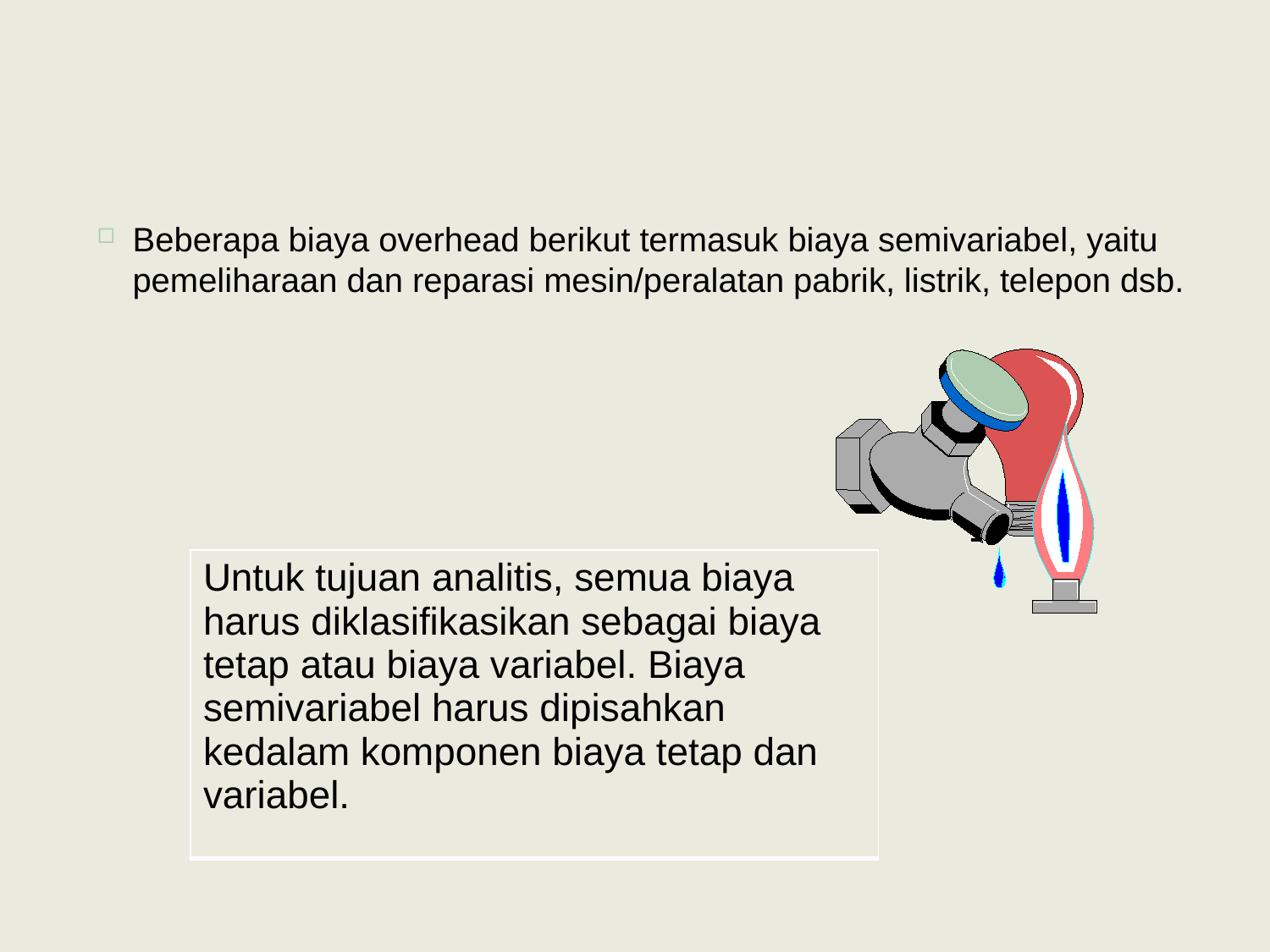

Beberapa biaya overhead berikut termasuk biaya semivariabel, yaitu pemeliharaan dan reparasi mesin/peralatan pabrik, listrik, telepon dsb.

| Untuk tujuan analitis, semua biaya harus diklasifikasikan sebagai biaya tetap atau biaya variabel. Biaya semivariabel harus dipisahkan kedalam komponen biaya tetap dan variabel. |
| --- |